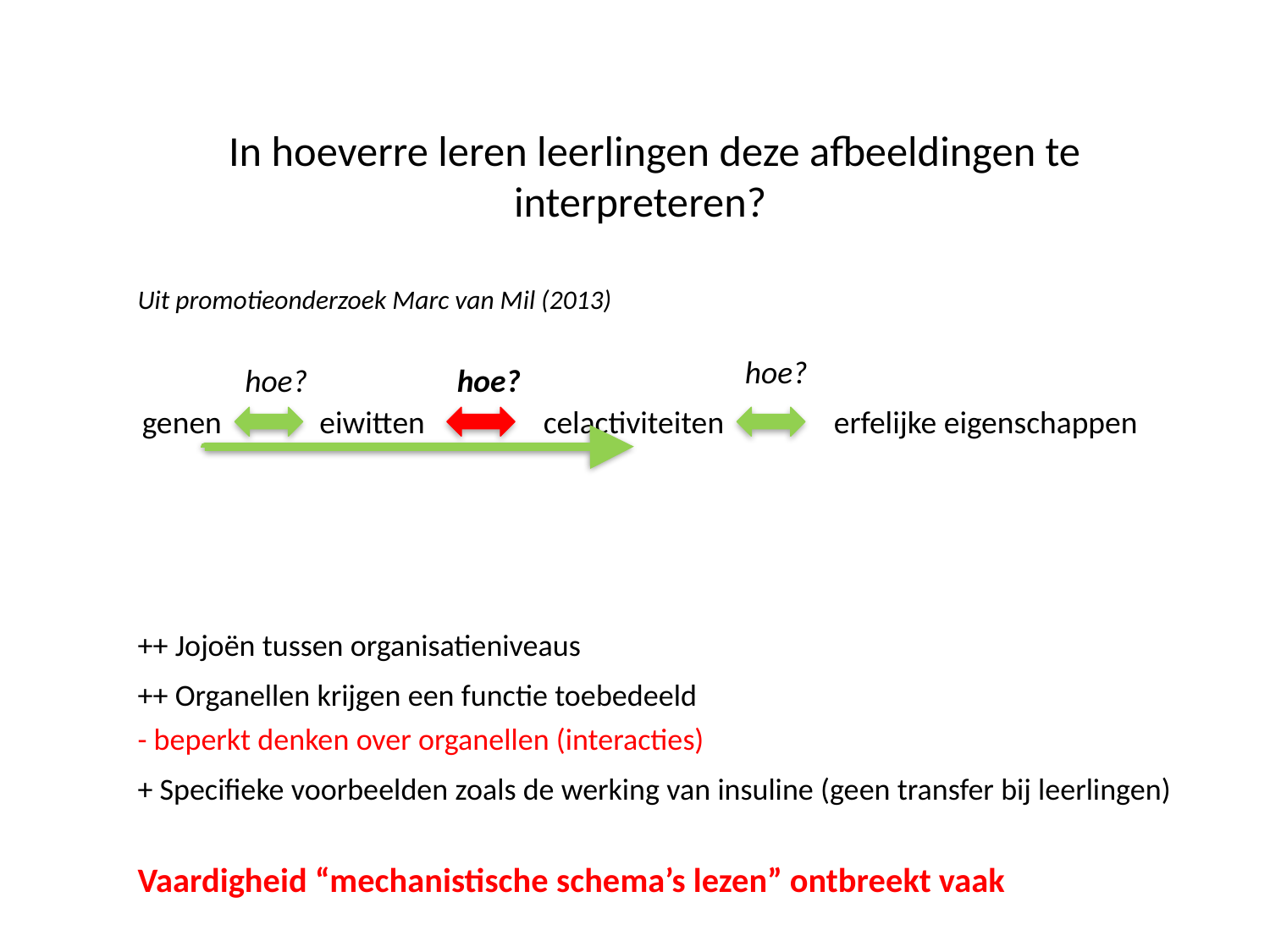

# In hoeverre leren leerlingen deze afbeeldingen te interpreteren?
Uit promotieonderzoek Marc van Mil (2013)

++ Jojoën tussen organisatieniveaus
++ Organellen krijgen een functie toebedeeld
- beperkt denken over organellen (interacties)
+ Specifieke voorbeelden zoals de werking van insuline (geen transfer bij leerlingen)

Vaardigheid “mechanistische schema’s lezen” ontbreekt vaak
hoe?
hoe?
hoe?
genen
eiwitten
celactiviteiten
erfelijke eigenschappen